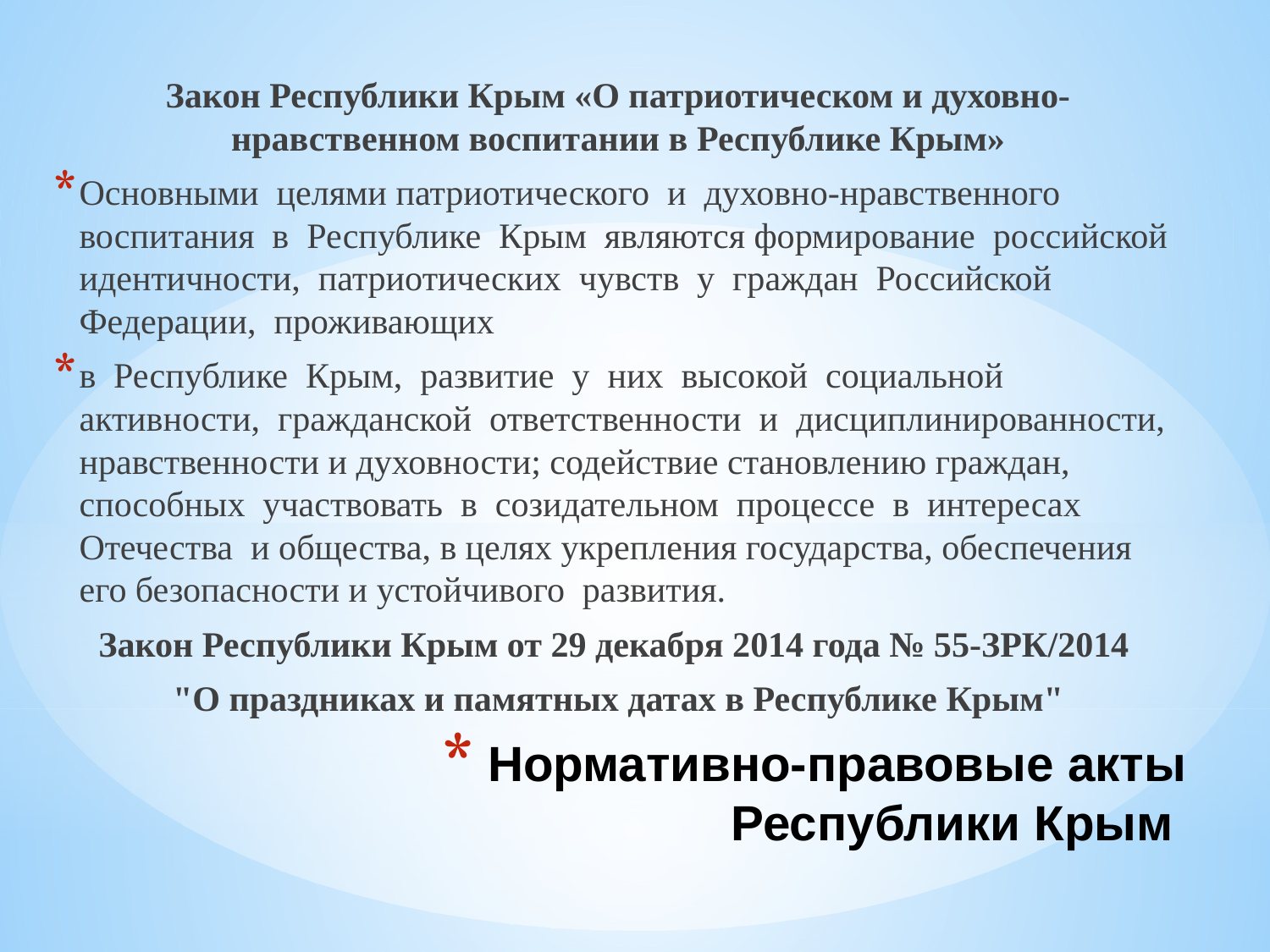

Закон Республики Крым «О патриотическом и духовно-нравственном воспитании в Республике Крым»
Основными  целями патриотического  и  духовно-нравственного воспитания  в  Республике  Крым  являются формирование  российской  идентичности,  патриотических  чувств  у  граждан  Российской  Федерации,  проживающих
в  Республике  Крым,  развитие  у  них  высокой  социальной  активности,  гражданской  ответственности  и  дисциплинированности,  нравственности и духовности; содействие становлению граждан, способных  участвовать  в  созидательном  процессе  в  интересах  Отечества  и общества, в целях укрепления государства, обеспечения его безопасности и устойчивого  развития.
Закон Республики Крым от 29 декабря 2014 года № 55-ЗРК/2014
"О праздниках и памятных датах в Республике Крым"

# Нормативно-правовые акты Республики Крым